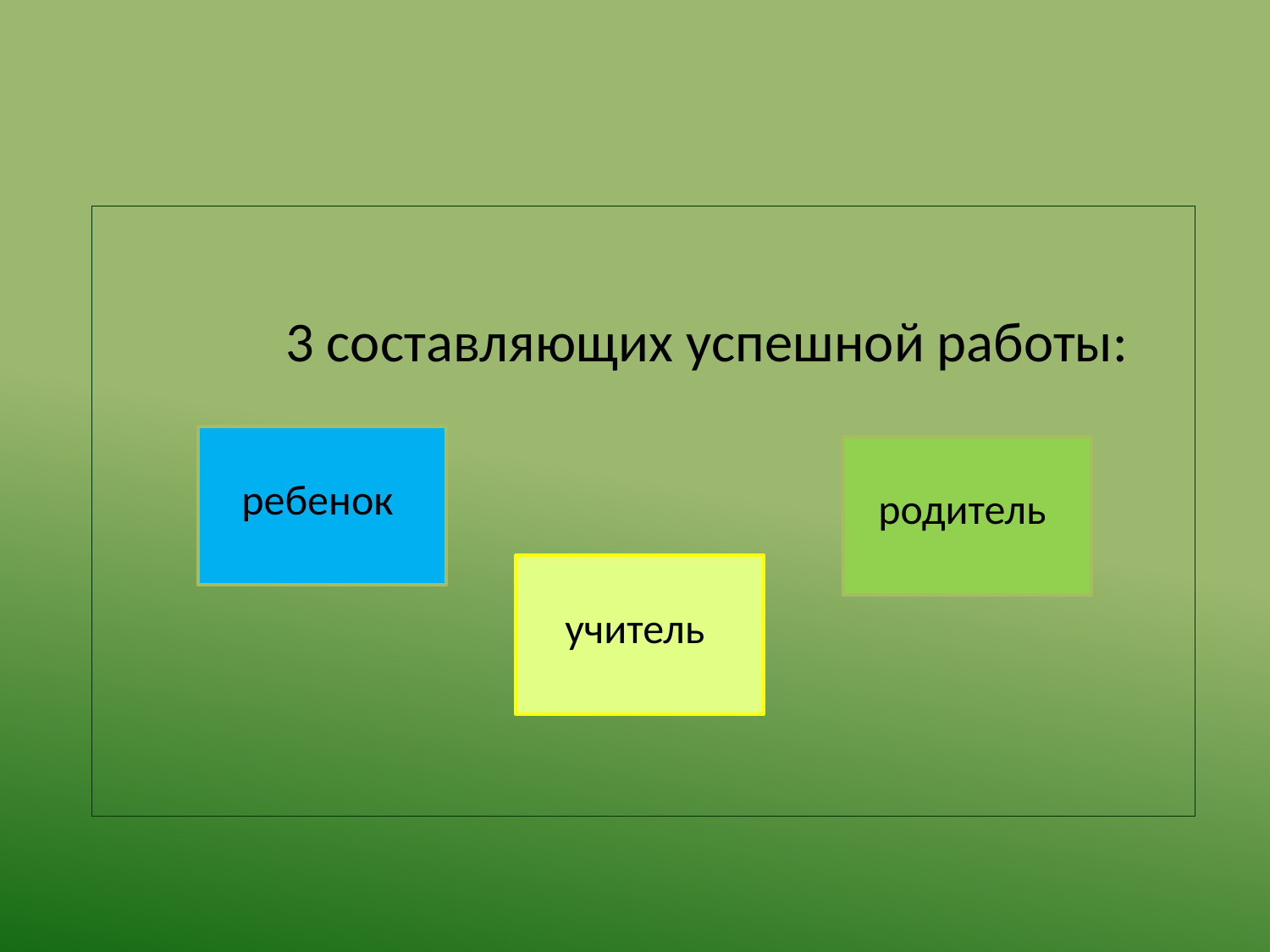

3 составляющих успешной работы:

ребенок
родитель

учитель